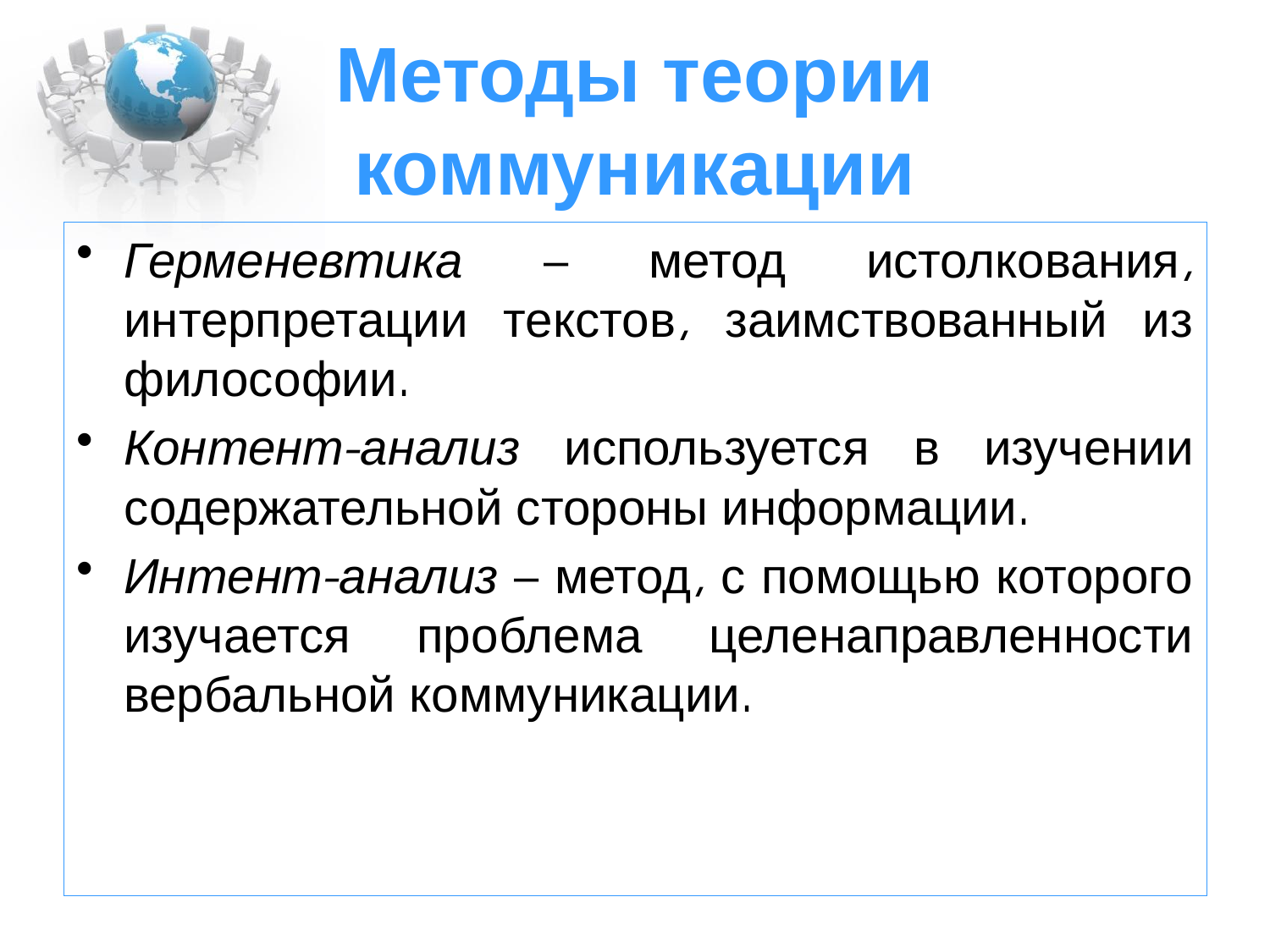

# Методы теории коммуникации
Герменевтика – метод истолкования, интерпретации текстов, заимствованный из философии.
Контент-анализ используется в изучении содержательной стороны информации.
Интент-анализ – метод, с помощью которого изучается проблема целенаправленности вербальной коммуникации.